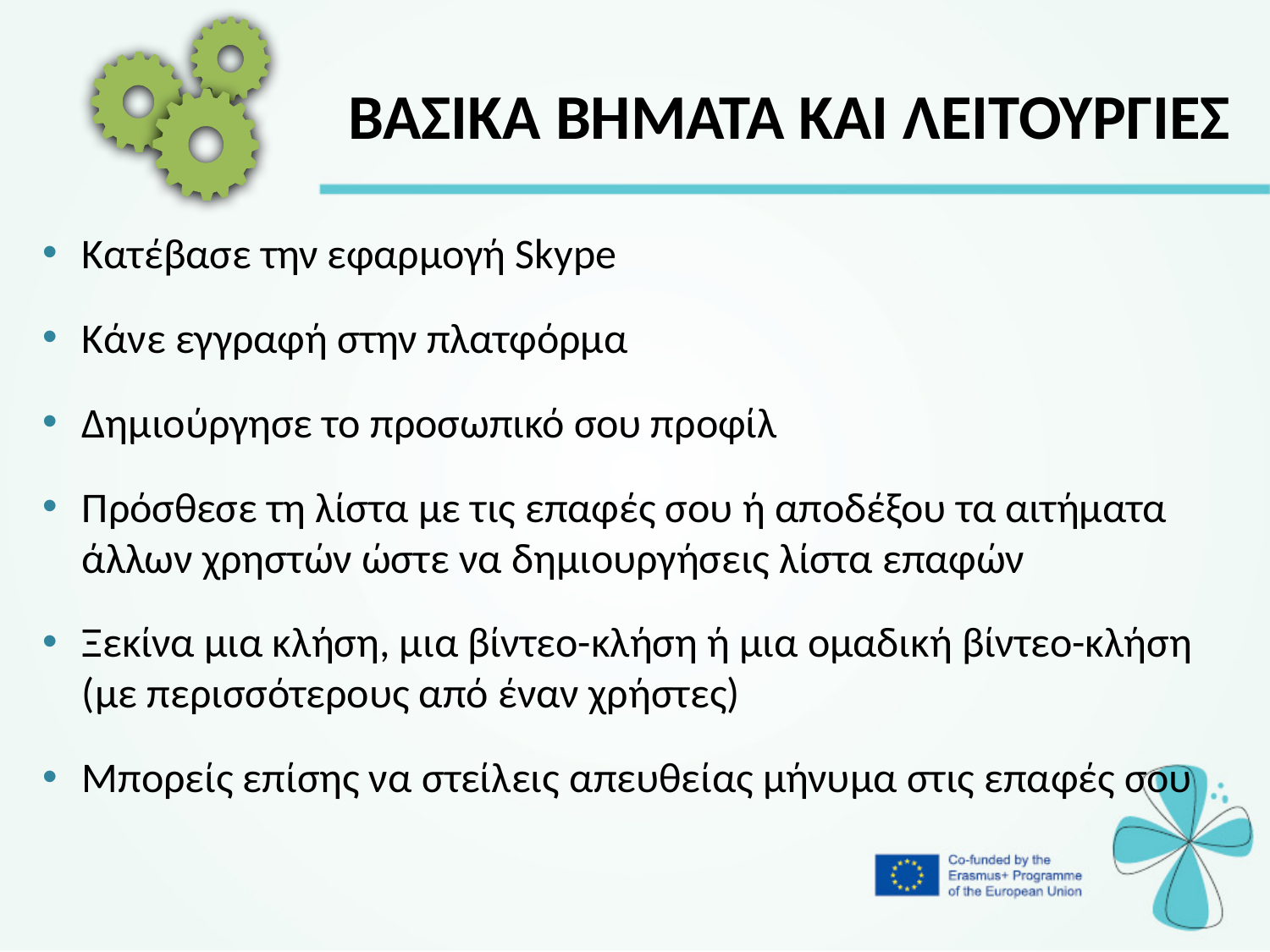

ΒΑΣΙΚΑ ΒΗΜΑΤΑ ΚΑΙ ΛΕΙΤΟΥΡΓΙΕΣ
Κατέβασε την εφαρμογή Skype

Κάνε εγγραφή στην πλατφόρμα

Δημιούργησε το προσωπικό σου προφίλ

Πρόσθεσε τη λίστα με τις επαφές σου ή αποδέξου τα αιτήματα άλλων χρηστών ώστε να δημιουργήσεις λίστα επαφών

Ξεκίνα μια κλήση, μια βίντεο-κλήση ή μια ομαδική βίντεο-κλήση (με περισσότερους από έναν χρήστες)

Μπορείς επίσης να στείλεις απευθείας μήνυμα στις επαφές σου